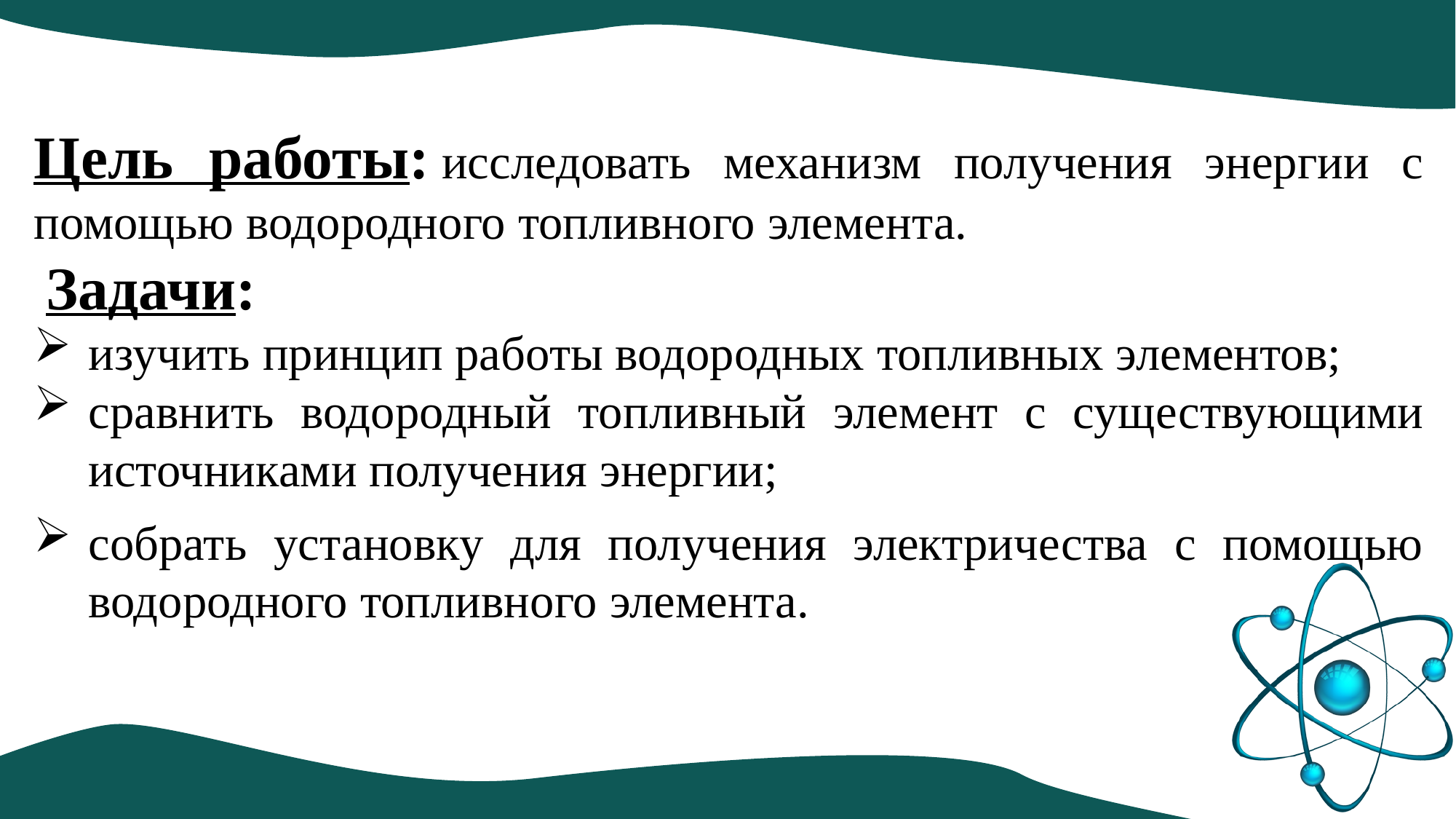

Цель работы: исследовать механизм получения энергии с помощью водородного топливного элемента.
 Задачи:
изучить принцип работы водородных топливных элементов;
сравнить водородный топливный элемент с существующими источниками получения энергии;
собрать установку для получения электричества с помощью водородного топливного элемента.